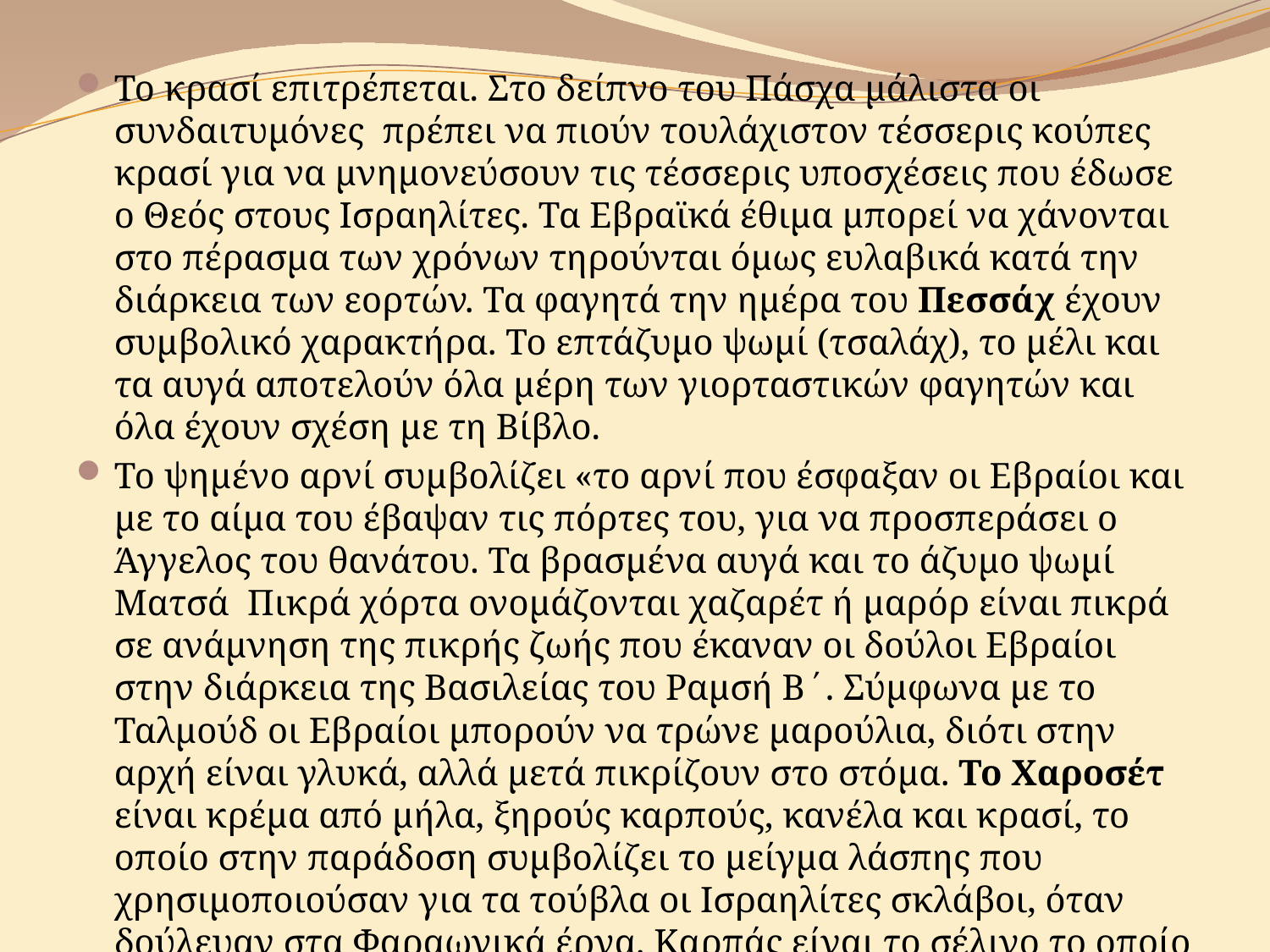

Το κρασί επιτρέπεται. Στο δείπνο του Πάσχα μάλιστα οι συνδαιτυμόνες  πρέπει να πιούν τουλάχιστον τέσσερις κούπες κρασί για να μνημονεύσουν τις τέσσερις υποσχέσεις που έδωσε ο Θεός στους Ισραηλίτες. Τα Εβραϊκά έθιμα μπορεί να χάνονται στο πέρασμα των χρόνων τηρούνται όμως ευλαβικά κατά την διάρκεια των εορτών. Τα φαγητά την ημέρα του Πεσσάχ έχουν συμβολικό χαρακτήρα. Το επτάζυμο ψωμί (τσαλάχ), το μέλι και τα αυγά αποτελούν όλα μέρη των γιορταστικών φαγητών και όλα έχουν σχέση με τη Βίβλο.
Το ψημένο αρνί συμβολίζει «το αρνί που έσφαξαν οι Εβραίοι και με το αίμα του έβαψαν τις πόρτες του, για να προσπεράσει ο Άγγελος του θανάτου. Τα βρασμένα αυγά και το άζυμο ψωμί Ματσά  Πικρά χόρτα ονομάζονται χαζαρέτ ή μαρόρ είναι πικρά σε ανάμνηση της πικρής ζωής που έκαναν οι δούλοι Εβραίοι στην διάρκεια της Βασιλείας του Ραμσή Β΄. Σύμφωνα με το Ταλμούδ οι Εβραίοι μπορούν να τρώνε μαρούλια, διότι στην αρχή είναι γλυκά, αλλά μετά πικρίζουν στο στόμα. Το Χαροσέτ είναι κρέμα από μήλα, ξηρούς καρπούς, κανέλα και κρασί, το οποίο στην παράδοση συμβολίζει το μείγμα λάσπης που χρησιμοποιούσαν για τα τούβλα οι Ισραηλίτες σκλάβοι, όταν δούλευαν στα Φαραωνικά έργα. Καρπάς είναι το σέλινο το οποίο συμβολίζει την σκληρή δουλειά των Εβραίων.